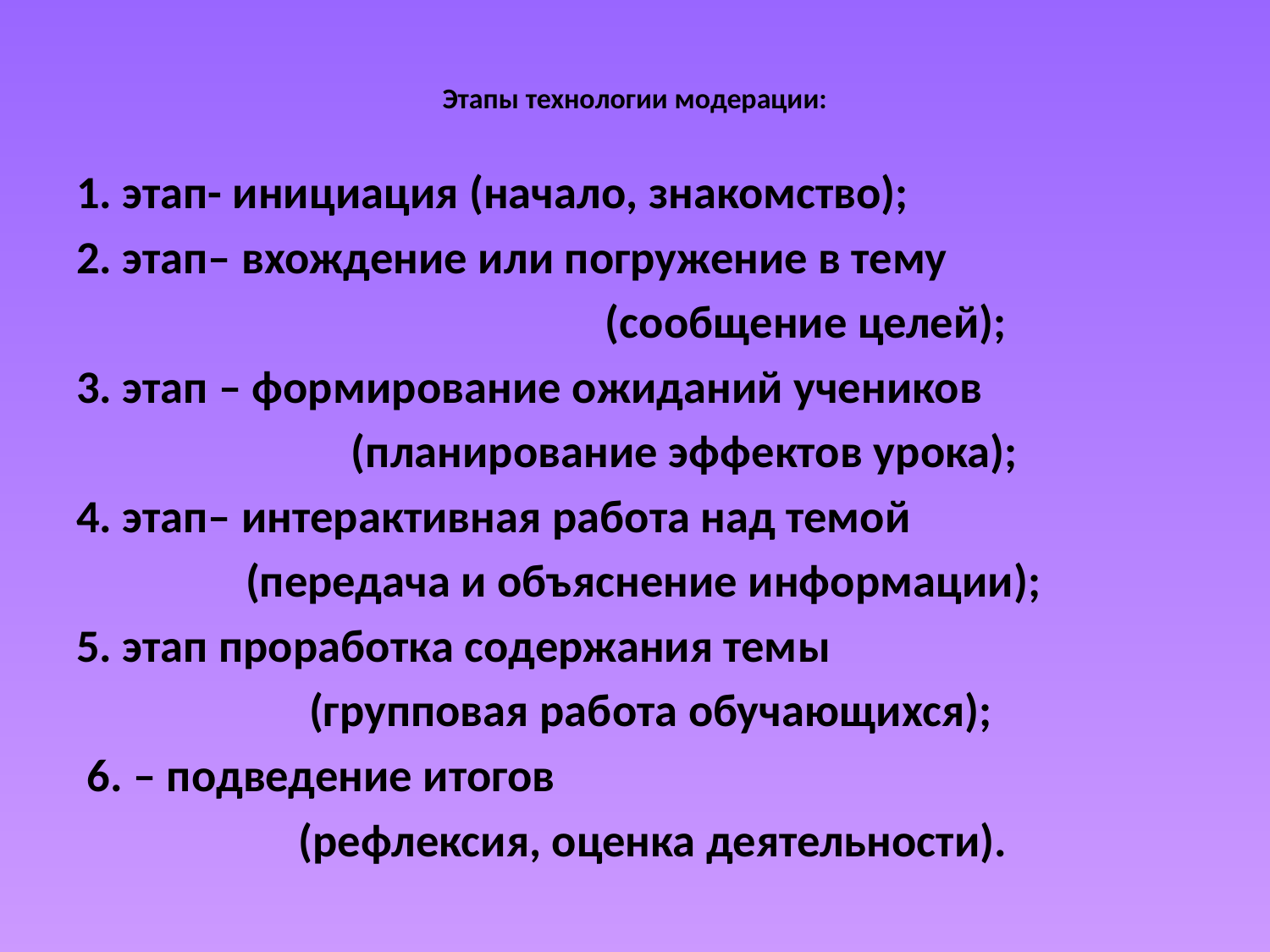

# Этапы технологии модерации:
1. этап- инициация (начало, знакомство);
2. этап– вхождение или погружение в тему
                                                  (сообщение целей);
3. этап – формирование ожиданий учеников
                          (планирование эффектов урока);
4. этап– интерактивная работа над темой
                (передача и объяснение информации);
5. этап проработка содержания темы
                      (групповая работа обучающихся);
 6. – подведение итогов
                     (рефлексия, оценка деятельности).